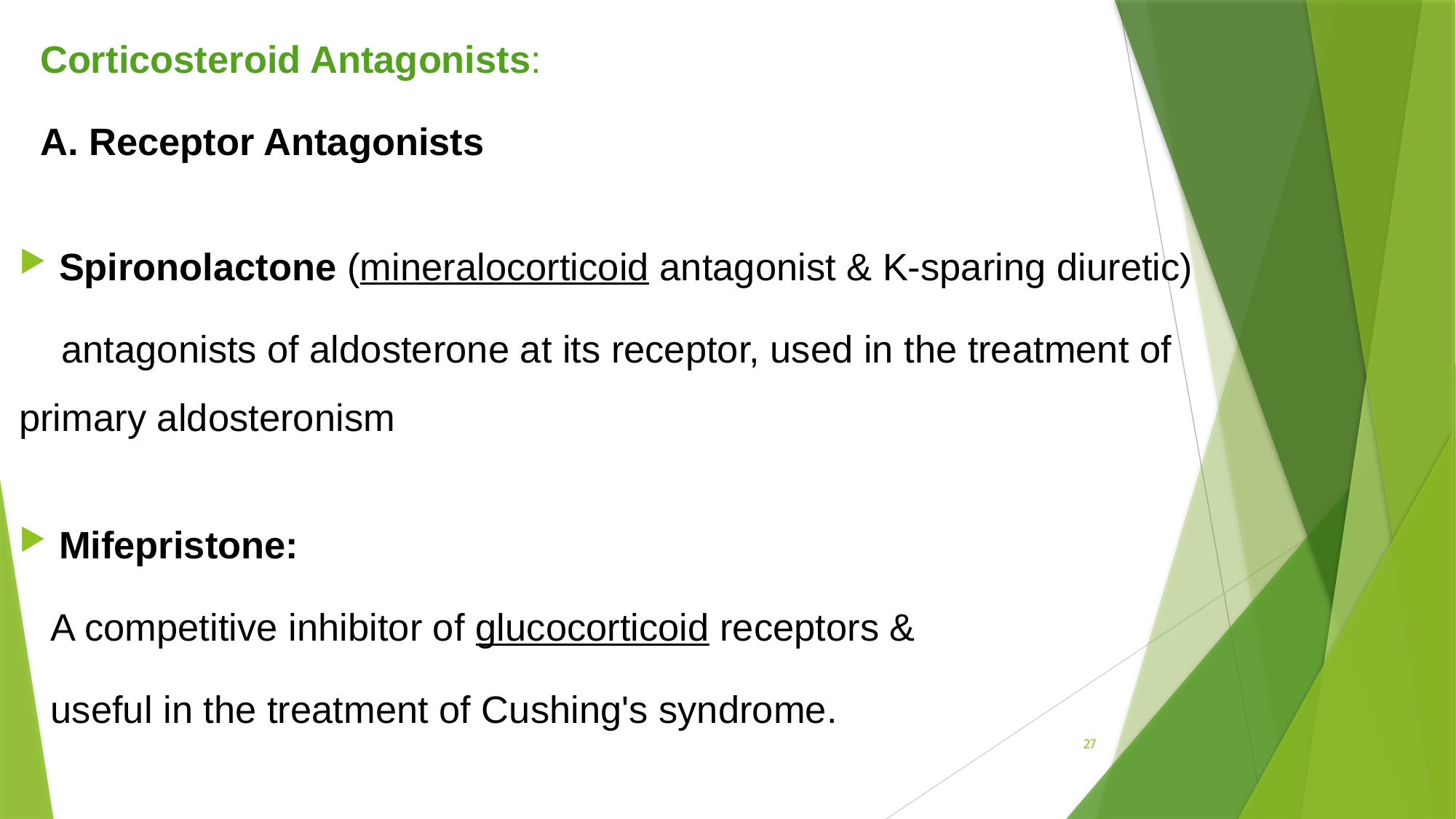

Corticosteroid Antagonists:
  A. Receptor Antagonists

Spironolactone (mineralocorticoid antagonist & K-sparing diuretic)
    antagonists of aldosterone at its receptor, used in the treatment of primary aldosteronism

Mifepristone:
   A competitive inhibitor of glucocorticoid receptors &
   useful in the treatment of Cushing's syndrome.

27